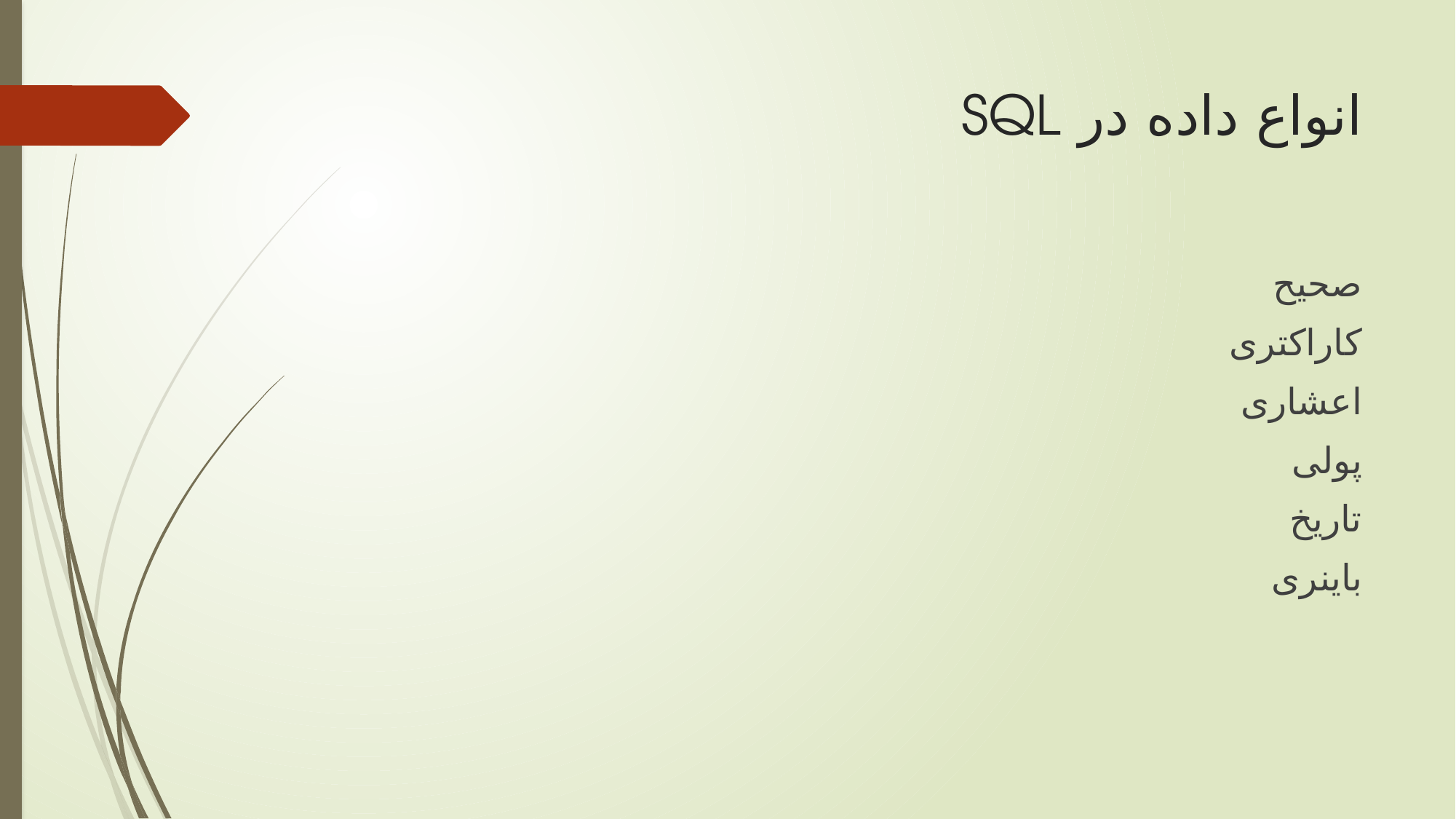

# انواع داده در SQL
صحیح
کاراکتری
اعشاری
پولی
تاریخ
باینری